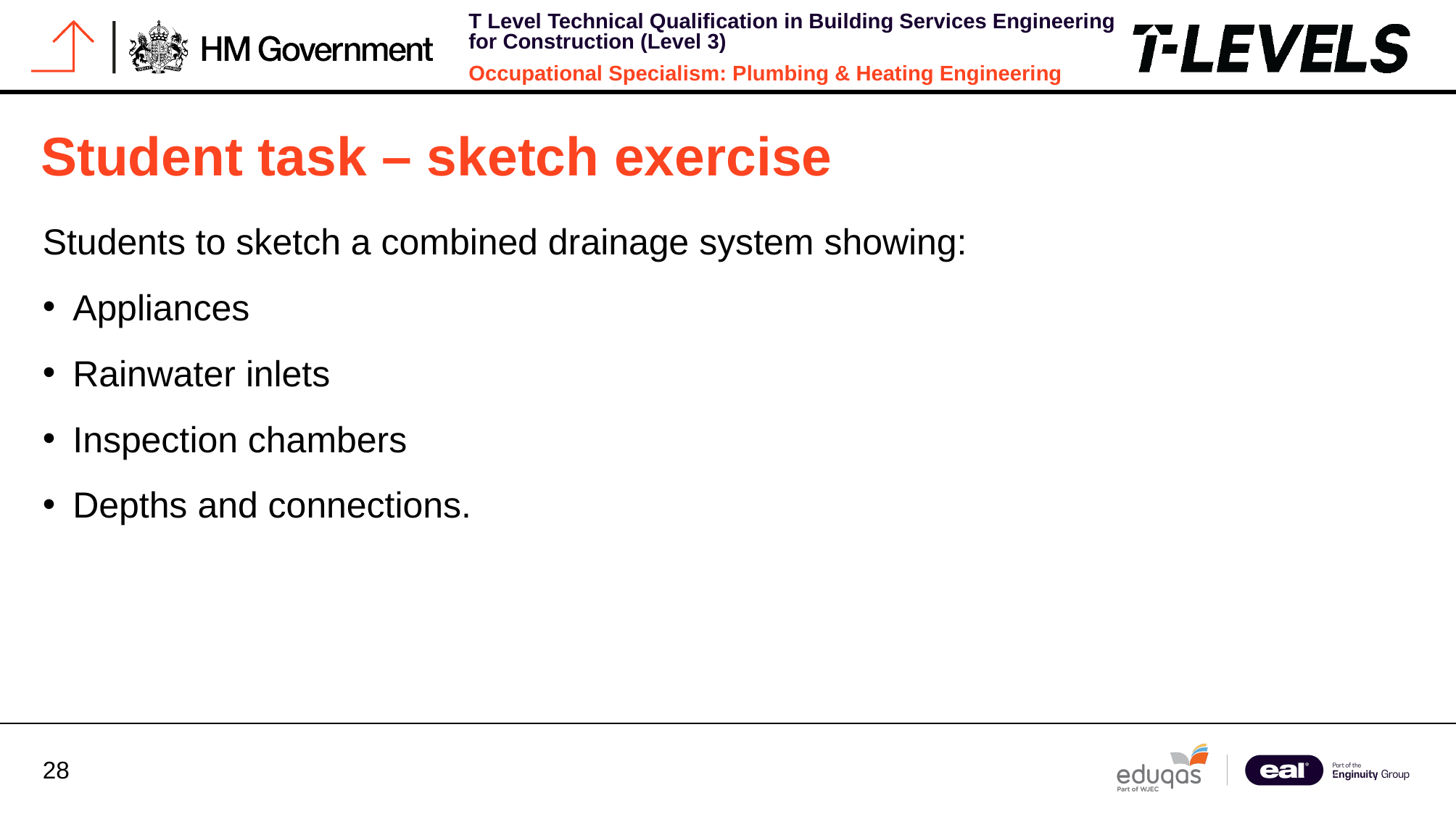

# Student task – sketch exercise
Students to sketch a combined drainage system showing:
Appliances
Rainwater inlets
Inspection chambers
Depths and connections.